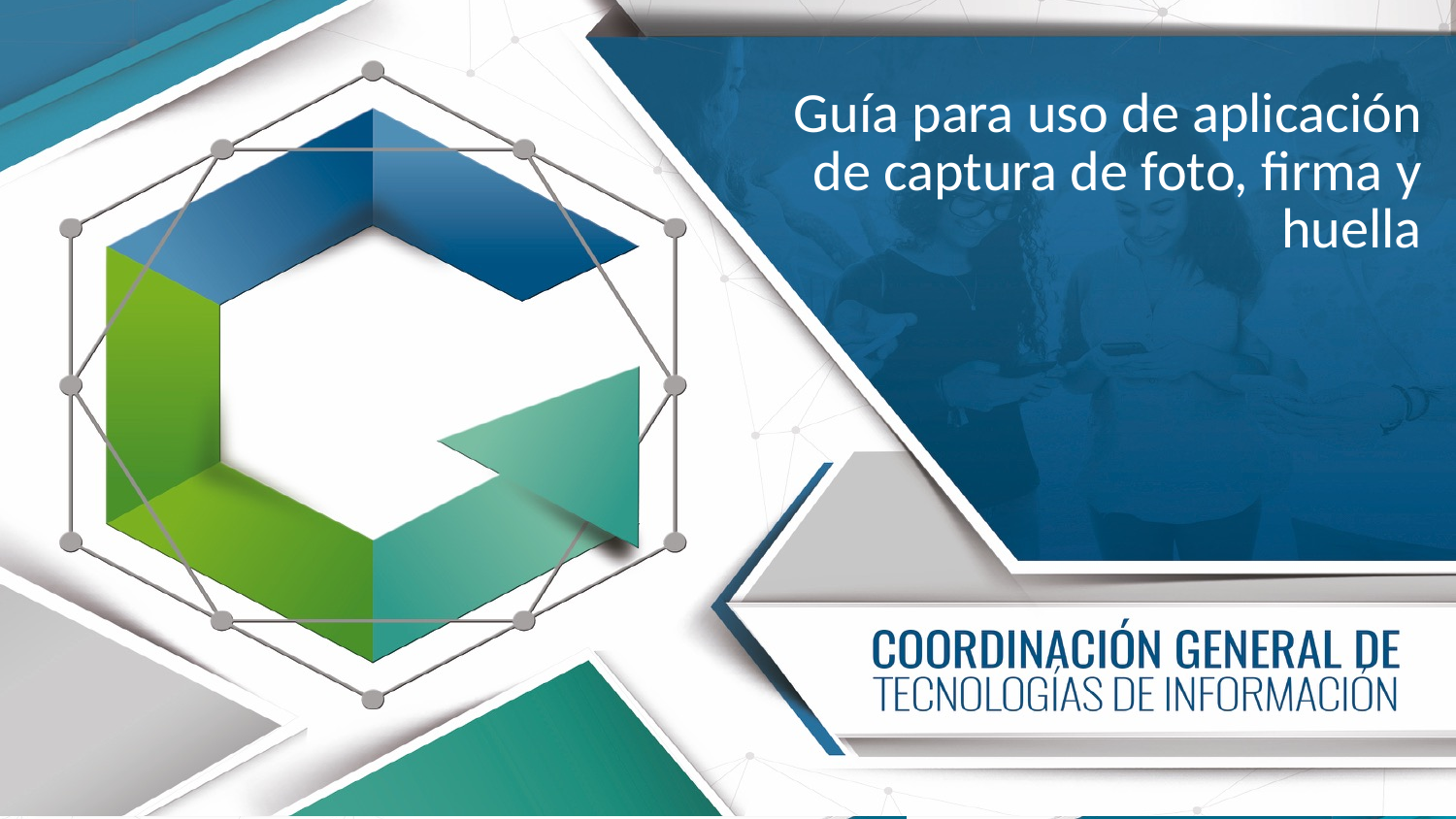

# Guía para uso de aplicación de captura de foto, firma y huella